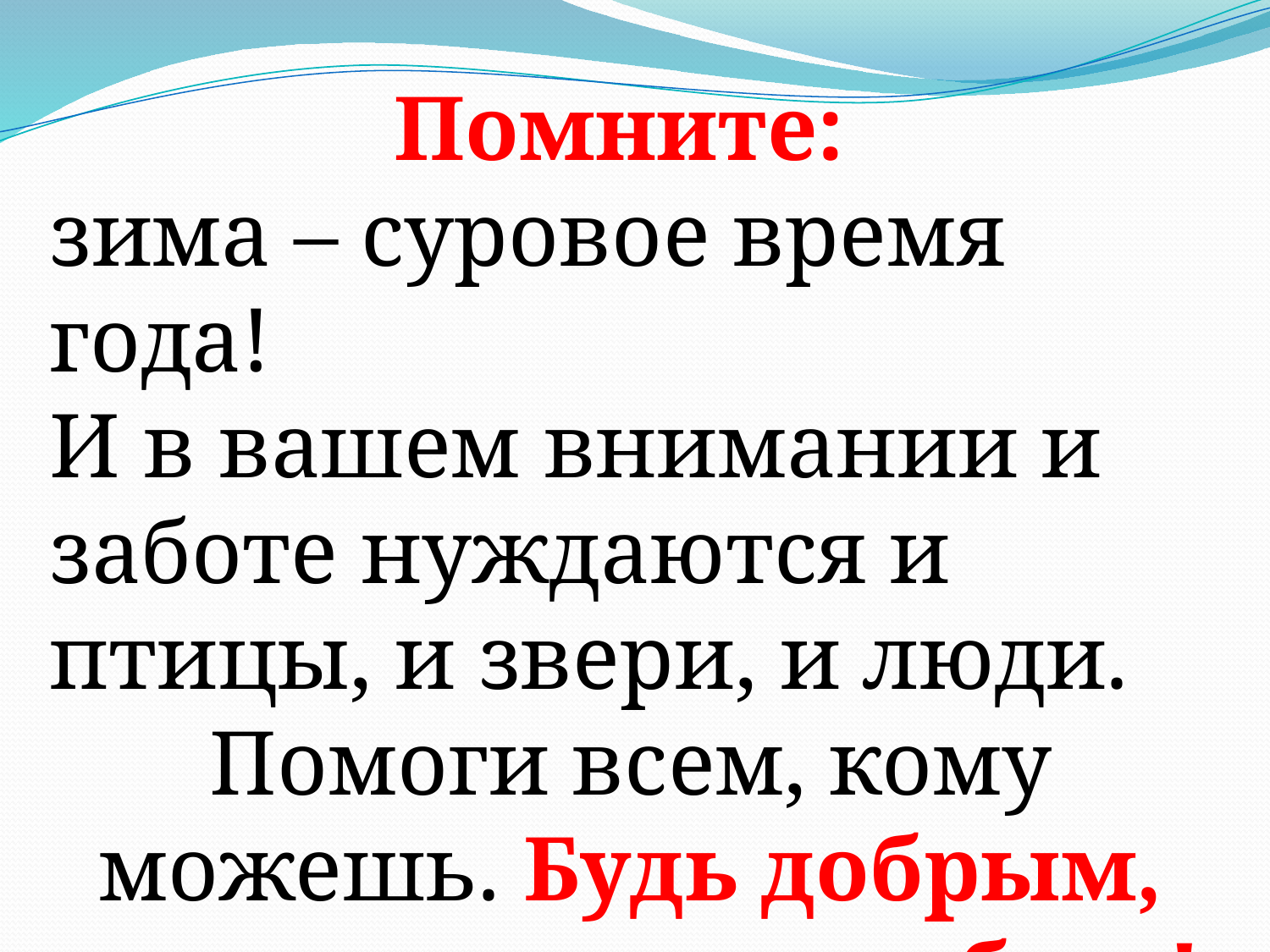

Помните:
зима – суровое время года!
И в вашем внимании и заботе нуждаются и птицы, и звери, и люди.
Помоги всем, кому можешь. Будь добрым, не оставь никого в беде!